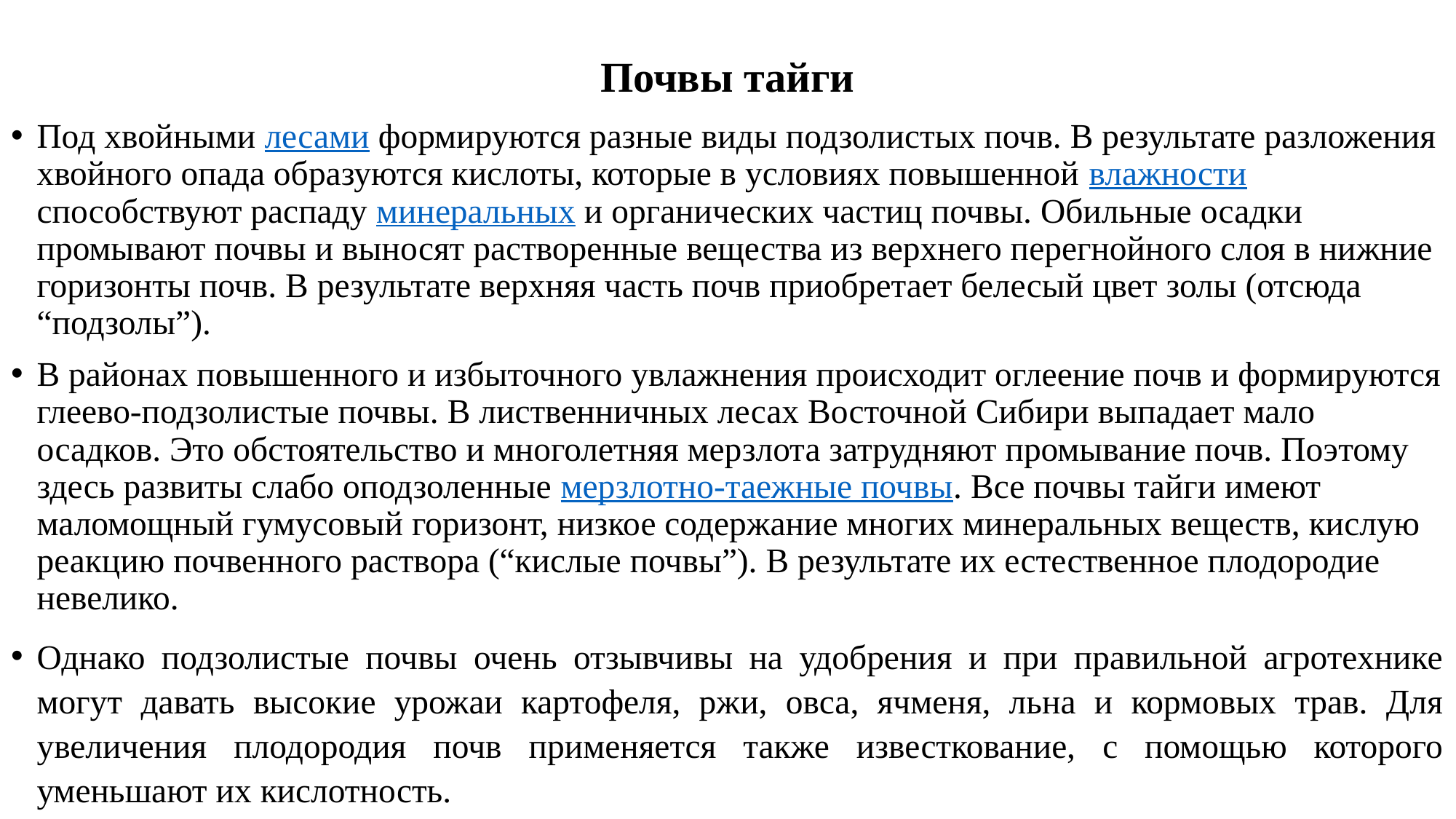

# Почвы тайги
Под хвойными лесами формируются разные виды подзолистых почв. В результате разложения хвойного опада образуются кислоты, которые в условиях повышенной влажности способствуют распаду минеральных и органических частиц почвы. Обильные осадки промывают почвы и выносят растворенные вещества из верхнего перегнойного слоя в нижние горизонты почв. В результате верхняя часть почв приобретает белесый цвет золы (отсюда “подзолы”).
В районах повышенного и избыточного увлажнения происходит оглеение почв и формируются глеево-подзолистые почвы. В лиственничных лесах Восточной Сибири выпадает мало осадков. Это обстоятельство и многолетняя мерзлота затрудняют промывание почв. Поэтому здесь развиты слабо оподзоленные мерзлотно-таежные почвы. Все почвы тайги имеют маломощный гумусовый горизонт, низкое содержание многих минеральных веществ, кислую реакцию почвенного раствора (“кислые почвы”). В результате их естественное плодородие невелико.
Однако подзолистые почвы очень отзывчивы на удобрения и при правильной агротехнике могут давать высокие урожаи картофеля, ржи, овса, ячменя, льна и кормовых трав. Для увеличения плодородия почв применяется также известкование, с помощью которого уменьшают их кислотность.